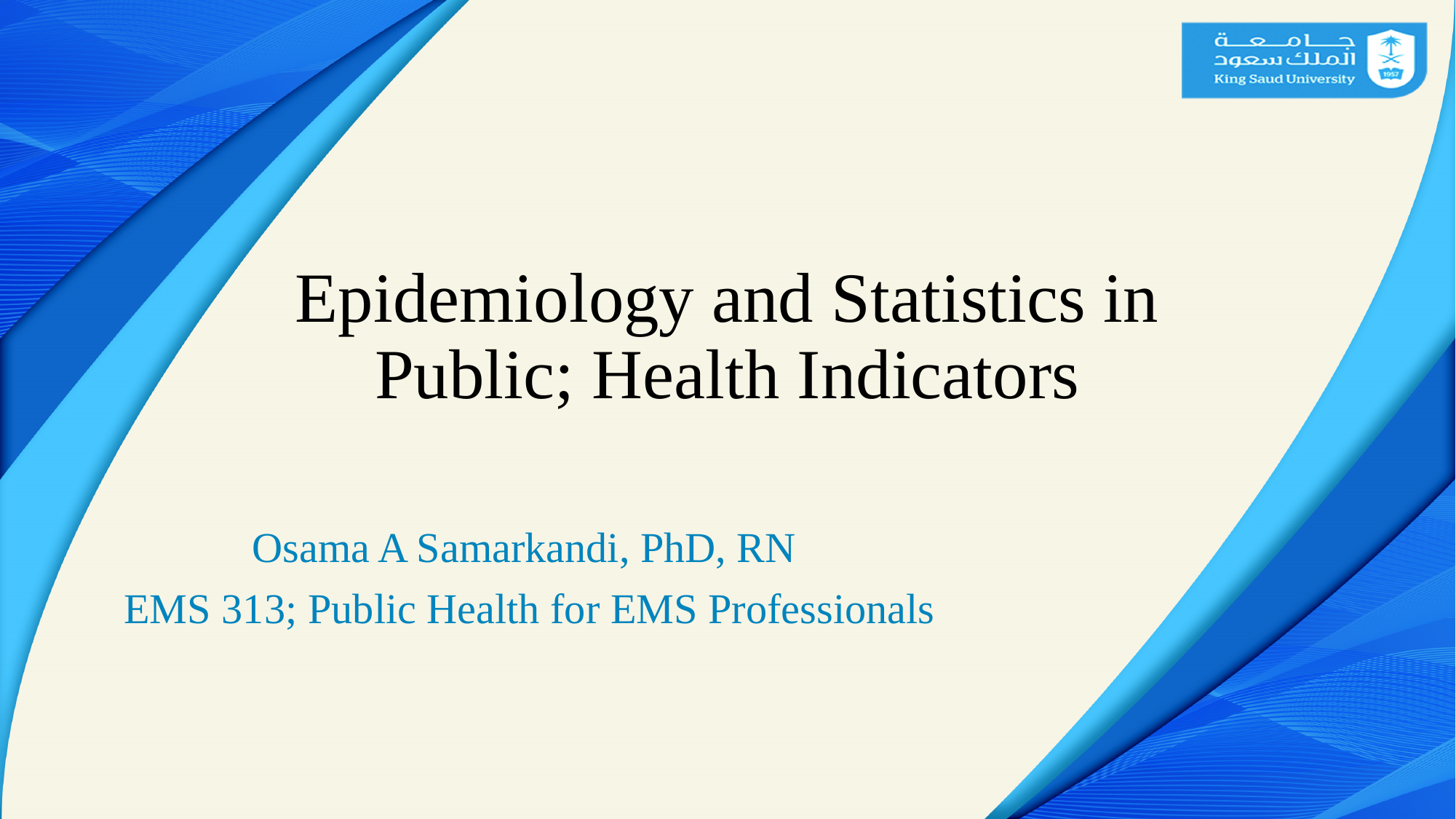

# Epidemiology and Statistics in Public; Health Indicators
Osama A Samarkandi, PhD, RN
EMS 313; Public Health for EMS Professionals